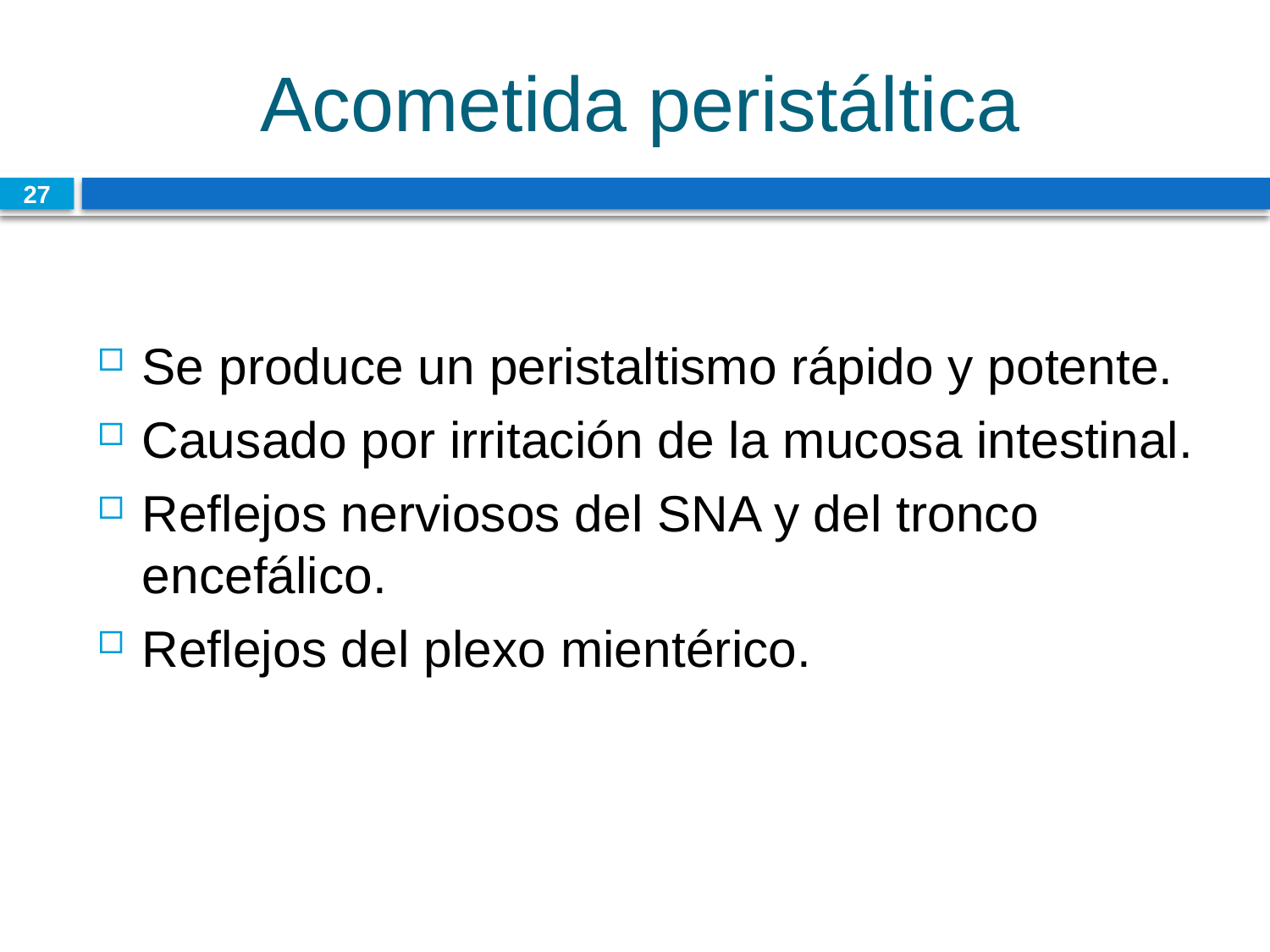

# Acometida peristáltica
27
Se produce un peristaltismo rápido y potente.
Causado por irritación de la mucosa intestinal.
Reflejos nerviosos del SNA y del tronco encefálico.
Reflejos del plexo mientérico.